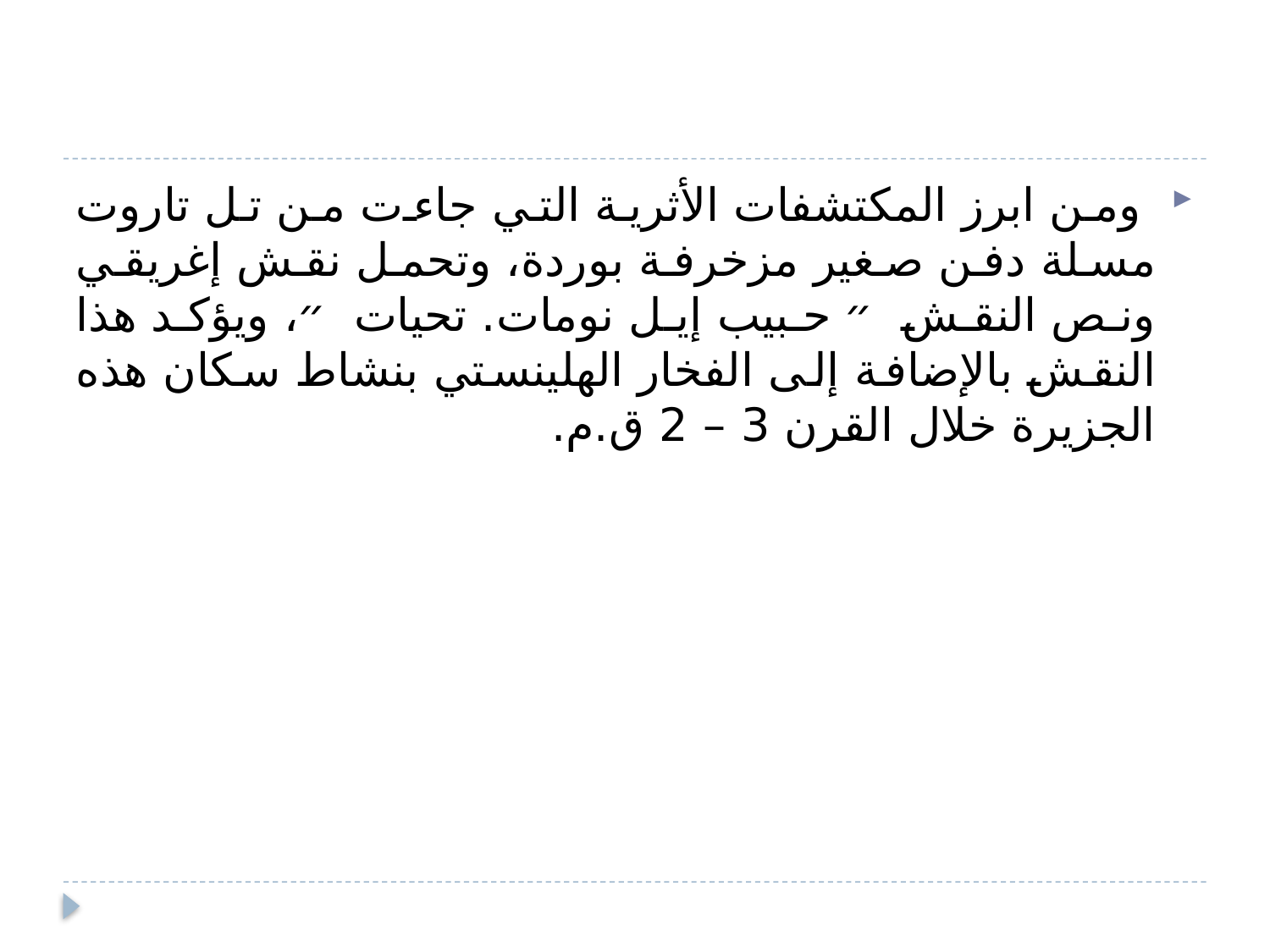

ومن ابرز المكتشفات الأثرية التي جاءت من تل تاروت مسلة دفن صغير مزخرفة بوردة، وتحمل نقش إغريقي ونص النقش ״ حبيب إيل نومات. تحيات ״، ويؤكد هذا النقش بالإضافة إلى الفخار الهلينستي بنشاط سكان هذه الجزيرة خلال القرن 3 – 2 ق.م.